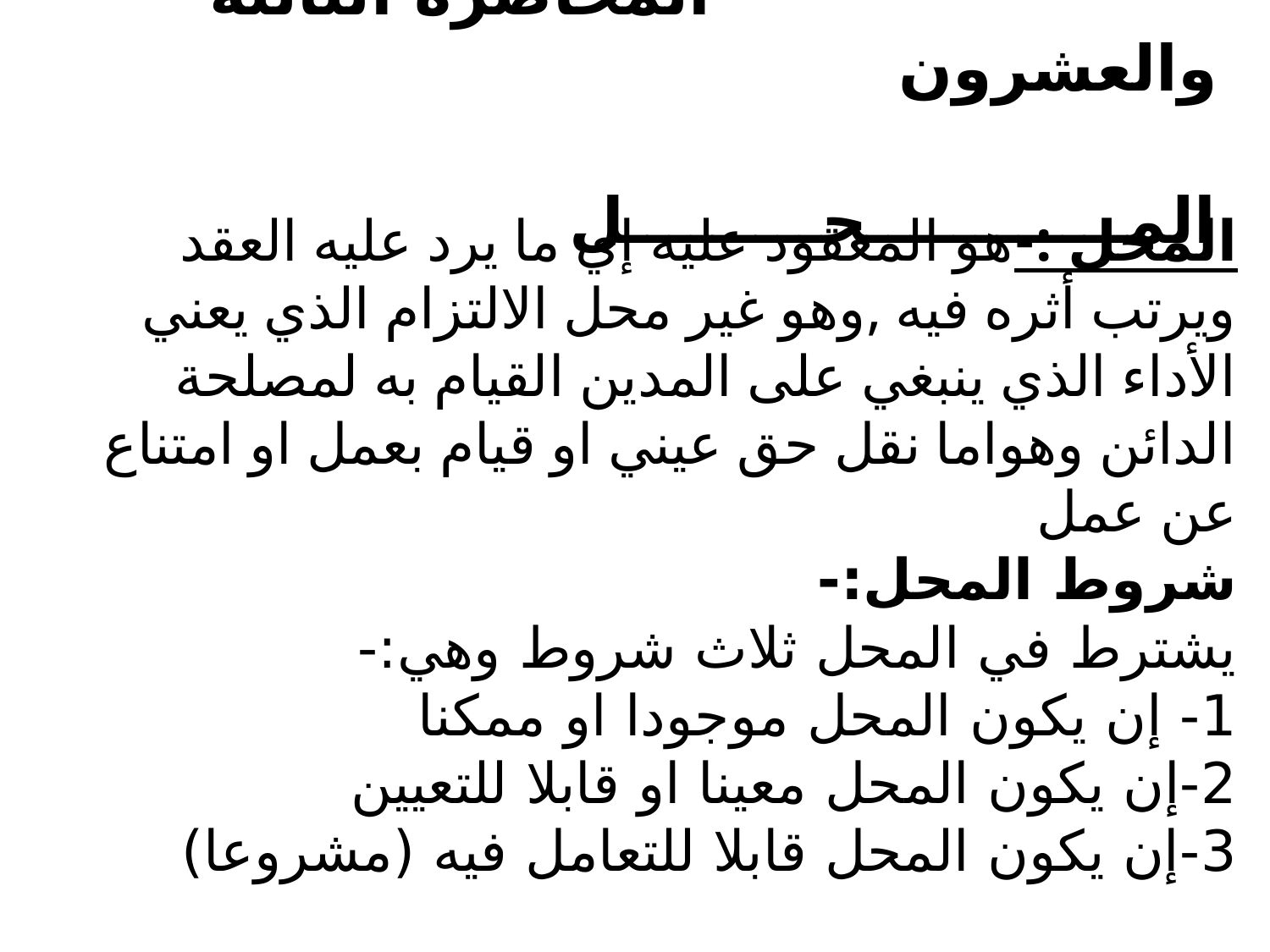

# المحاضرة الثالثة والعشرون المــــــــــــحـــــــــل
المحل :-هو المعقود عليه إي ما يرد عليه العقد ويرتب أثره فيه ,وهو غير محل الالتزام الذي يعني الأداء الذي ينبغي على المدين القيام به لمصلحة الدائن وهواما نقل حق عيني او قيام بعمل او امتناع عن عمل
شروط المحل:-
يشترط في المحل ثلاث شروط وهي:-
1- إن يكون المحل موجودا او ممكنا
2-إن يكون المحل معينا او قابلا للتعيين
3-إن يكون المحل قابلا للتعامل فيه (مشروعا)